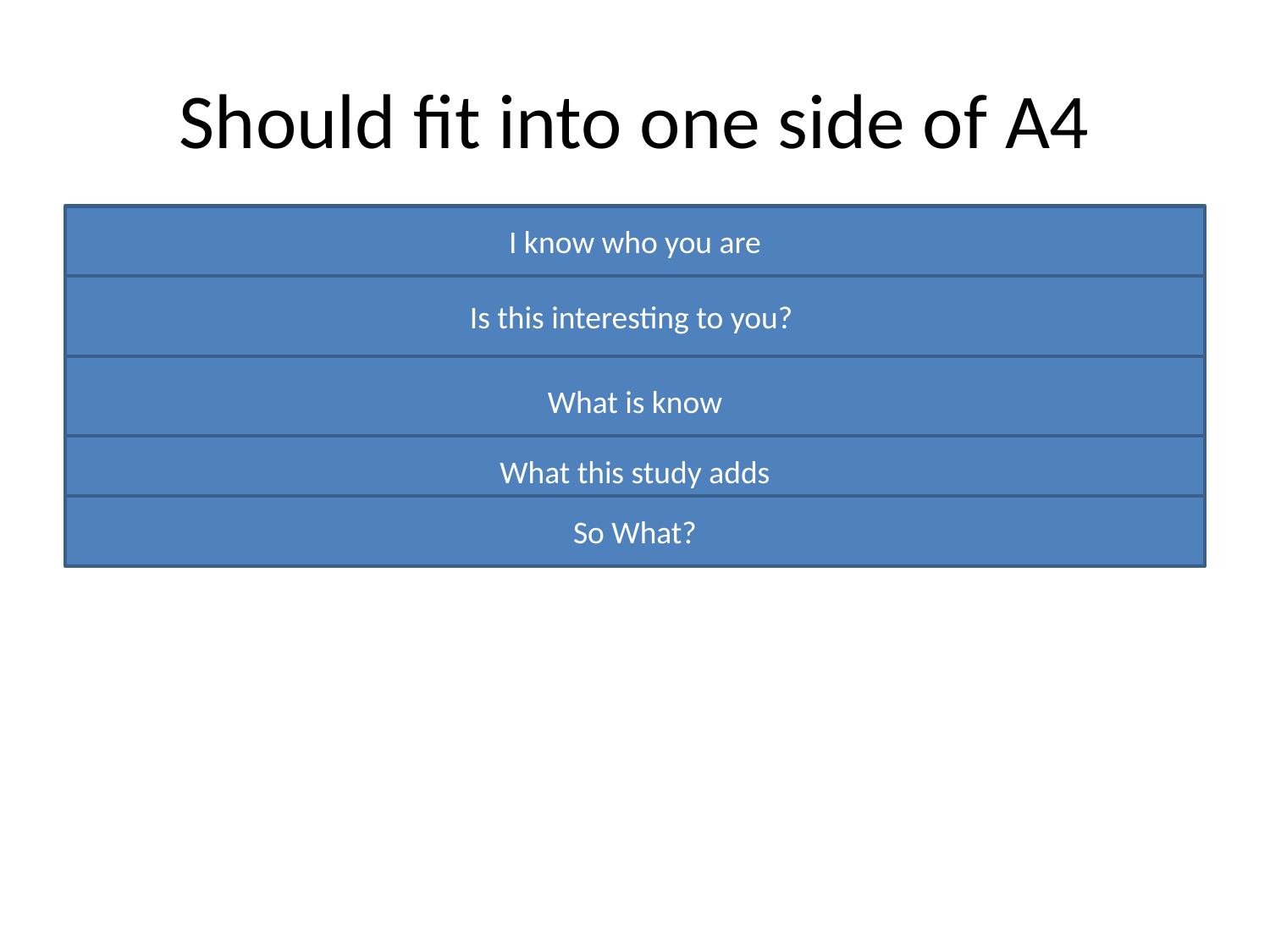

# Should fit into one side of A4
I know who you are
.
Is this interesting to you?
What is know
What this study adds
So What?